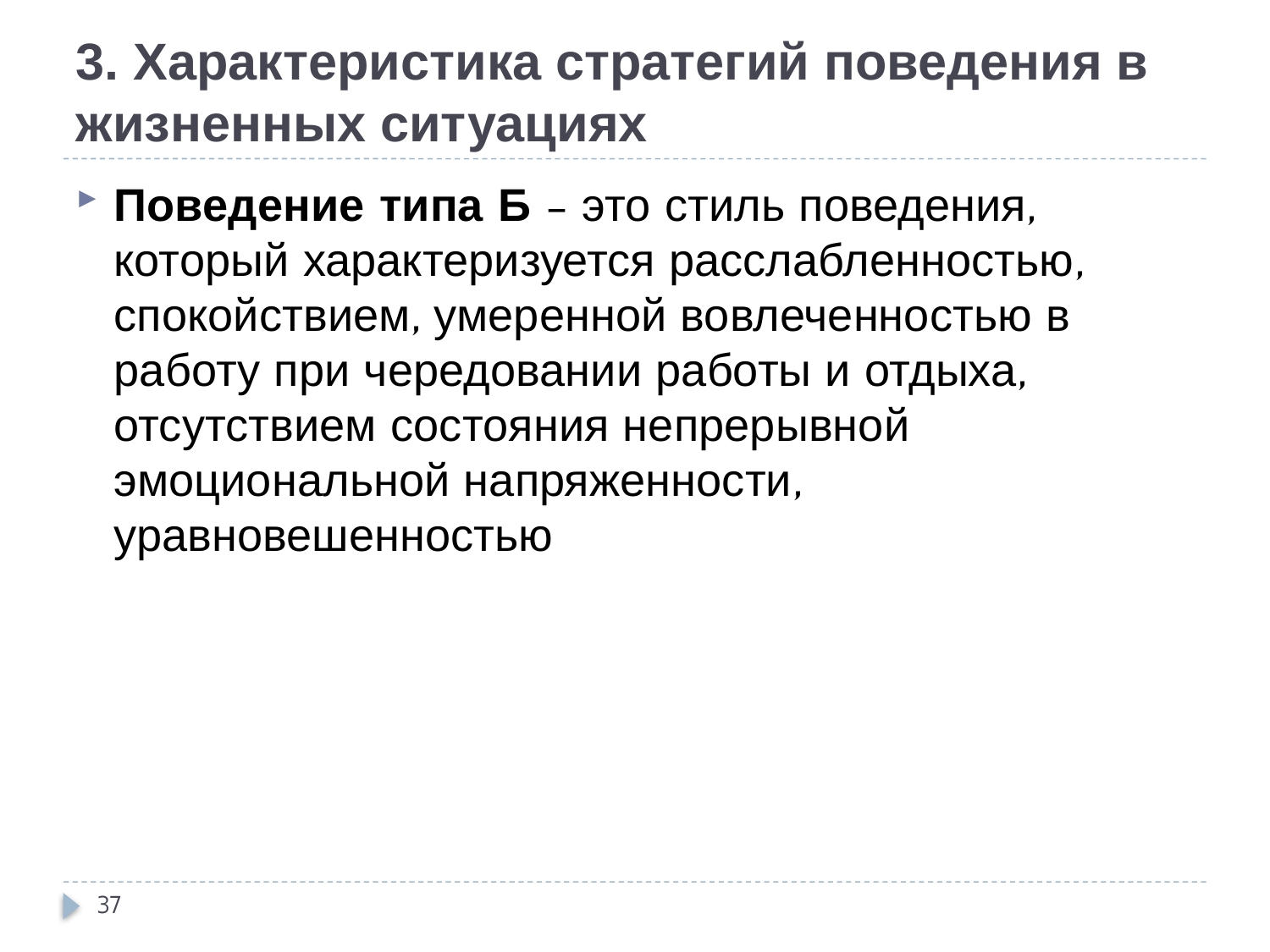

# 3. Характеристика стратегий поведения в жизненных ситуациях
Поведение типа Б – это стиль поведения, который характеризуется расслабленностью, спокойствием, умеренной вовлеченностью в работу при чередовании работы и отдыха, отсутствием состояния непрерывной эмоциональной напряженности, уравновешенностью
37